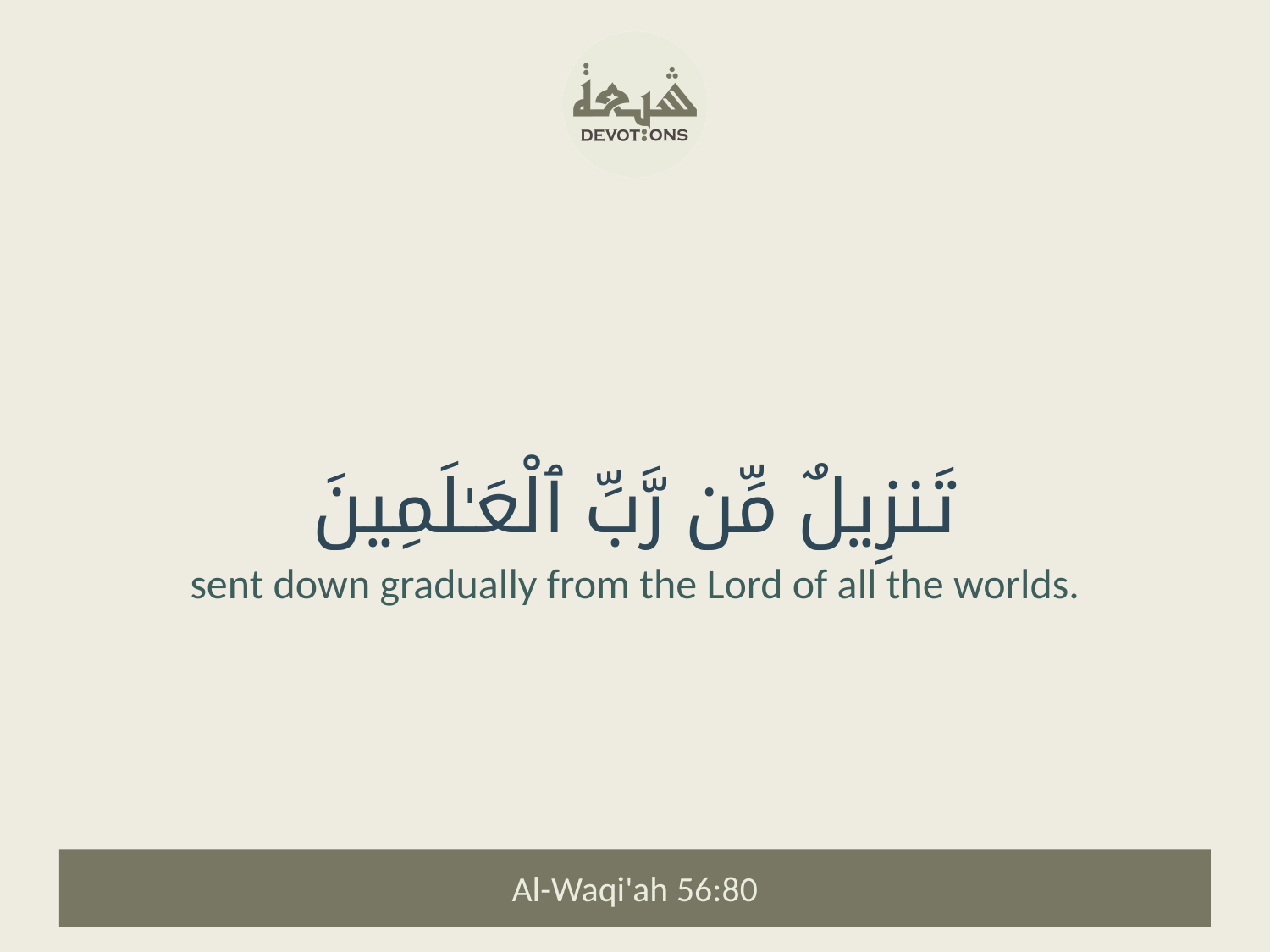

تَنزِيلٌ مِّن رَّبِّ ٱلْعَـٰلَمِينَ
sent down gradually from the Lord of all the worlds.
Al-Waqi'ah 56:80